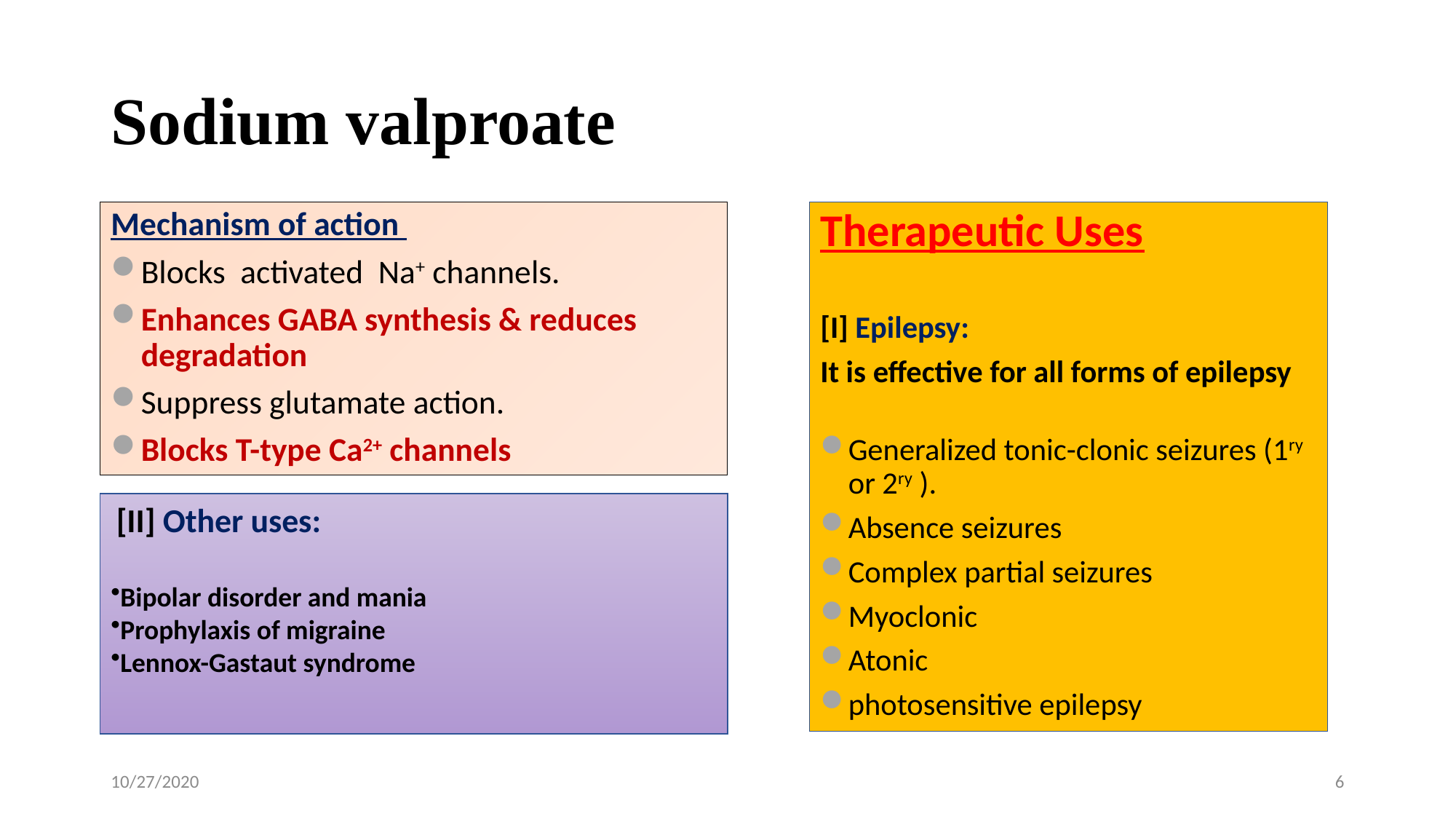

# Sodium valproate
Mechanism of action
Blocks  activated  Na+ channels.
Enhances GABA synthesis & reduces degradation
Suppress glutamate action.
Blocks T-type Ca2+ channels

Therapeutic Uses

[I] Epilepsy:
It is effective for all forms of epilepsy
Generalized tonic-clonic seizures (1ry or 2ry ).
Absence seizures
Complex partial seizures
Myoclonic
Atonic
photosensitive epilepsy

 [II] Other uses:

Bipolar disorder and mania
Prophylaxis of migraine
Lennox-Gastaut syndrome

10/27/2020
6